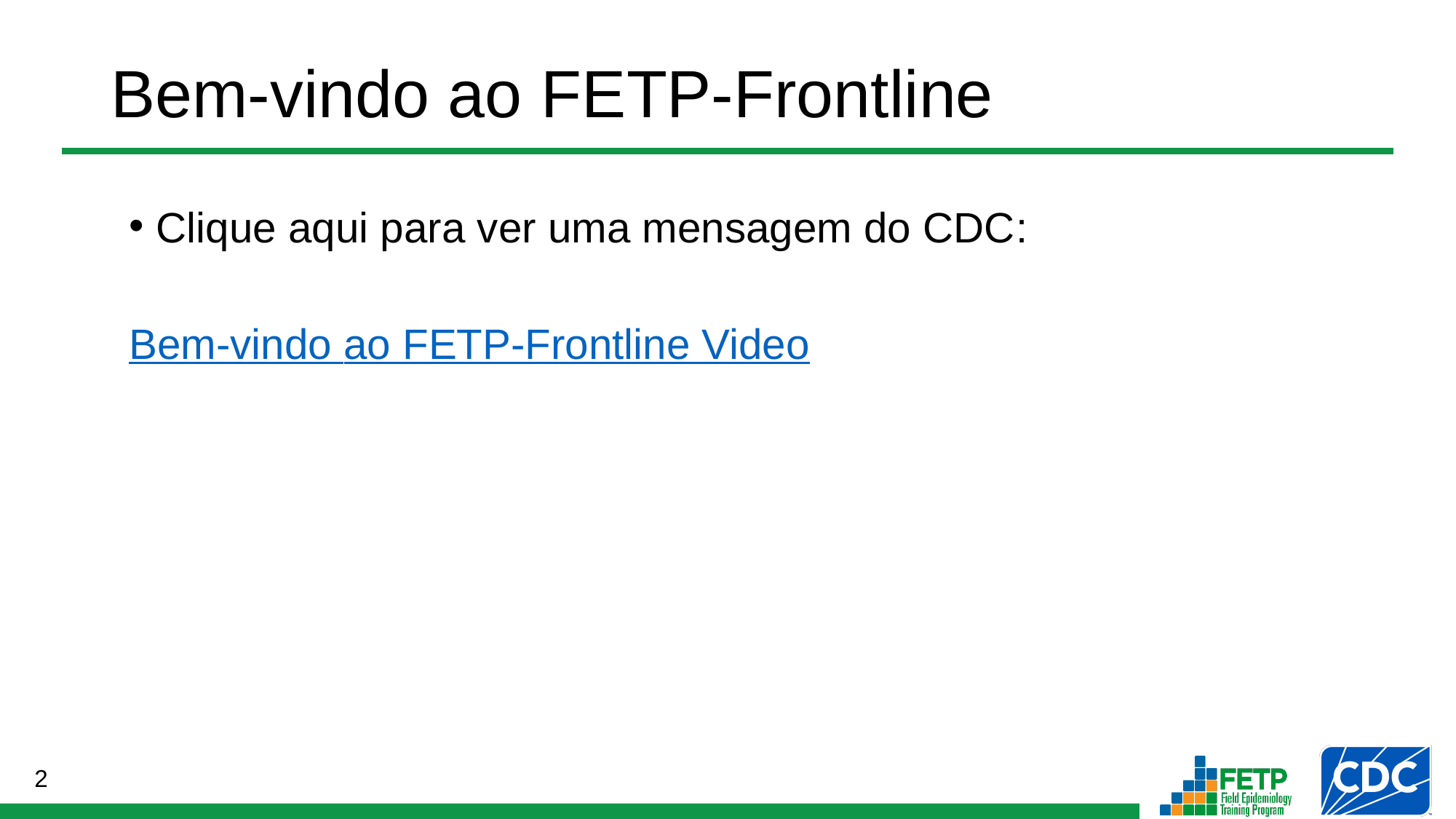

# Bem-vindo ao FETP-Frontline

Clique aqui para ver uma mensagem do CDC:

Bem-vindo ao FETP-Frontline Video